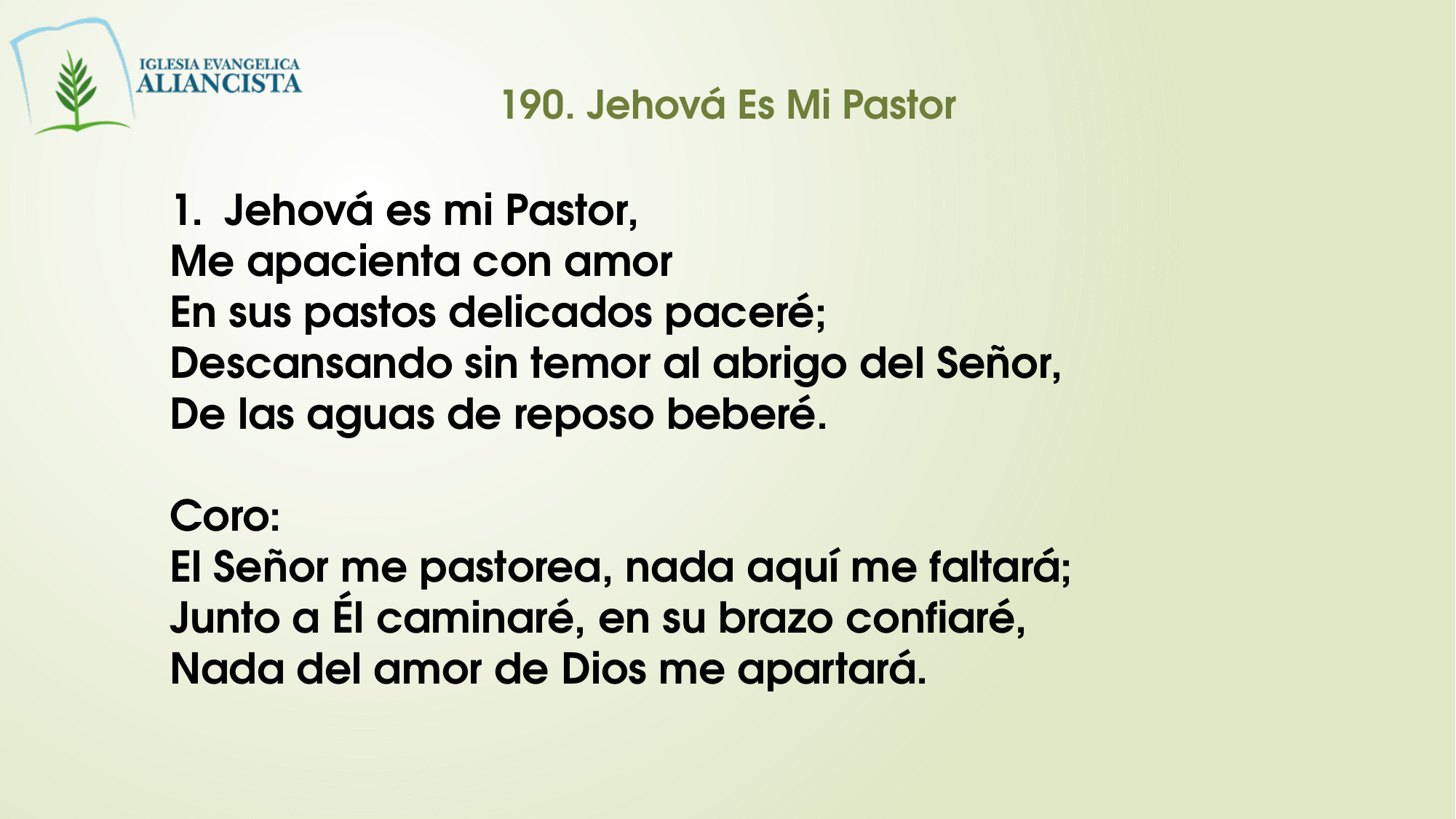

190. Jehová Es Mi Pastor
Jehová es mi Pastor,
Me apacienta con amor
En sus pastos delicados paceré;
Descansando sin temor al abrigo del Señor,
De las aguas de reposo beberé.

Coro:
El Señor me pastorea, nada aquí me faltará;
Junto a Él caminaré, en su brazo confiaré,
Nada del amor de Dios me apartará.